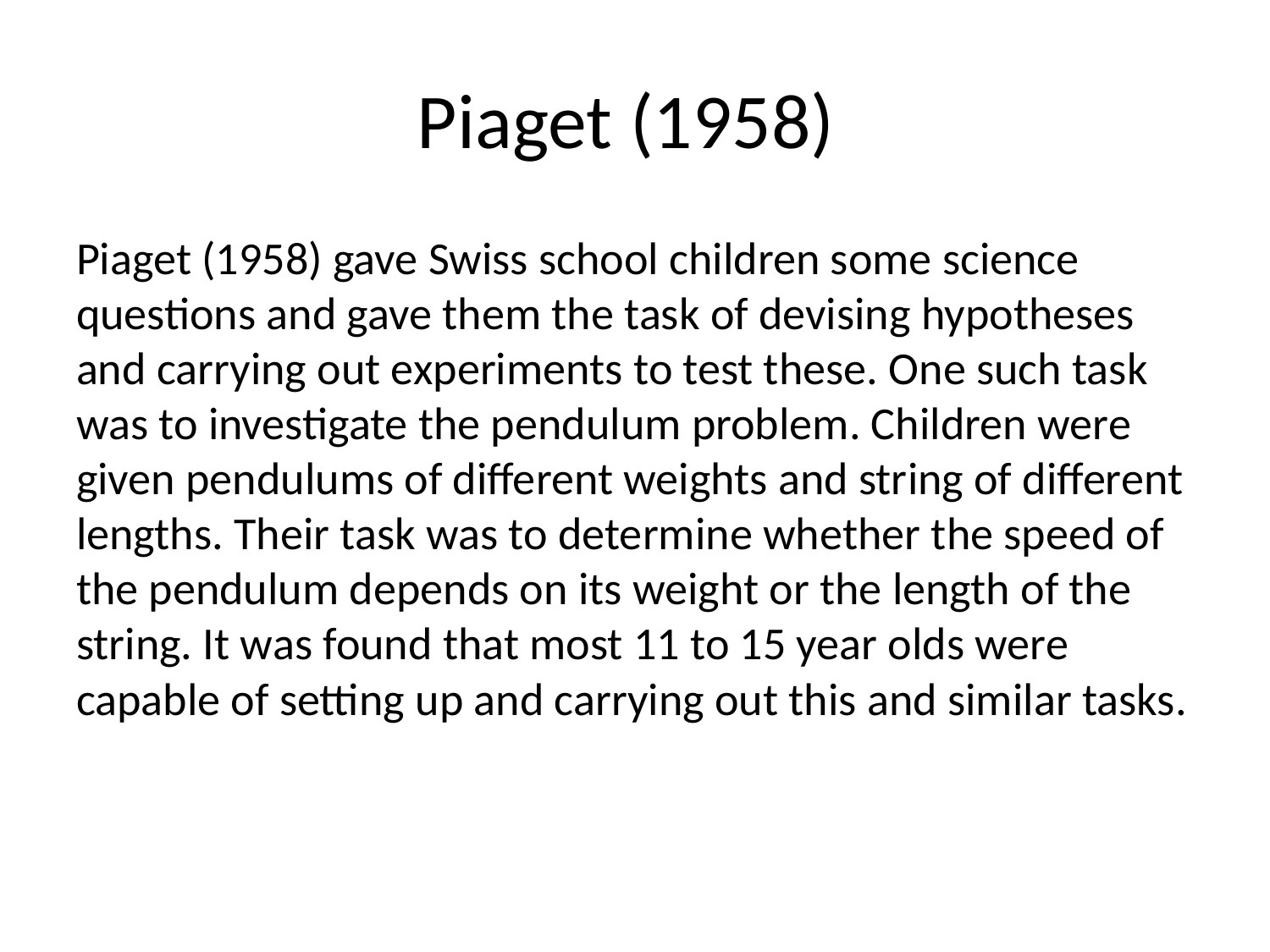

# Piaget (1958)
Piaget (1958) gave Swiss school children some science questions and gave them the task of devising hypotheses and carrying out experiments to test these. One such task was to investigate the pendulum problem. Children were given pendulums of different weights and string of different lengths. Their task was to determine whether the speed of the pendulum depends on its weight or the length of the string. It was found that most 11 to 15 year olds were capable of setting up and carrying out this and similar tasks.